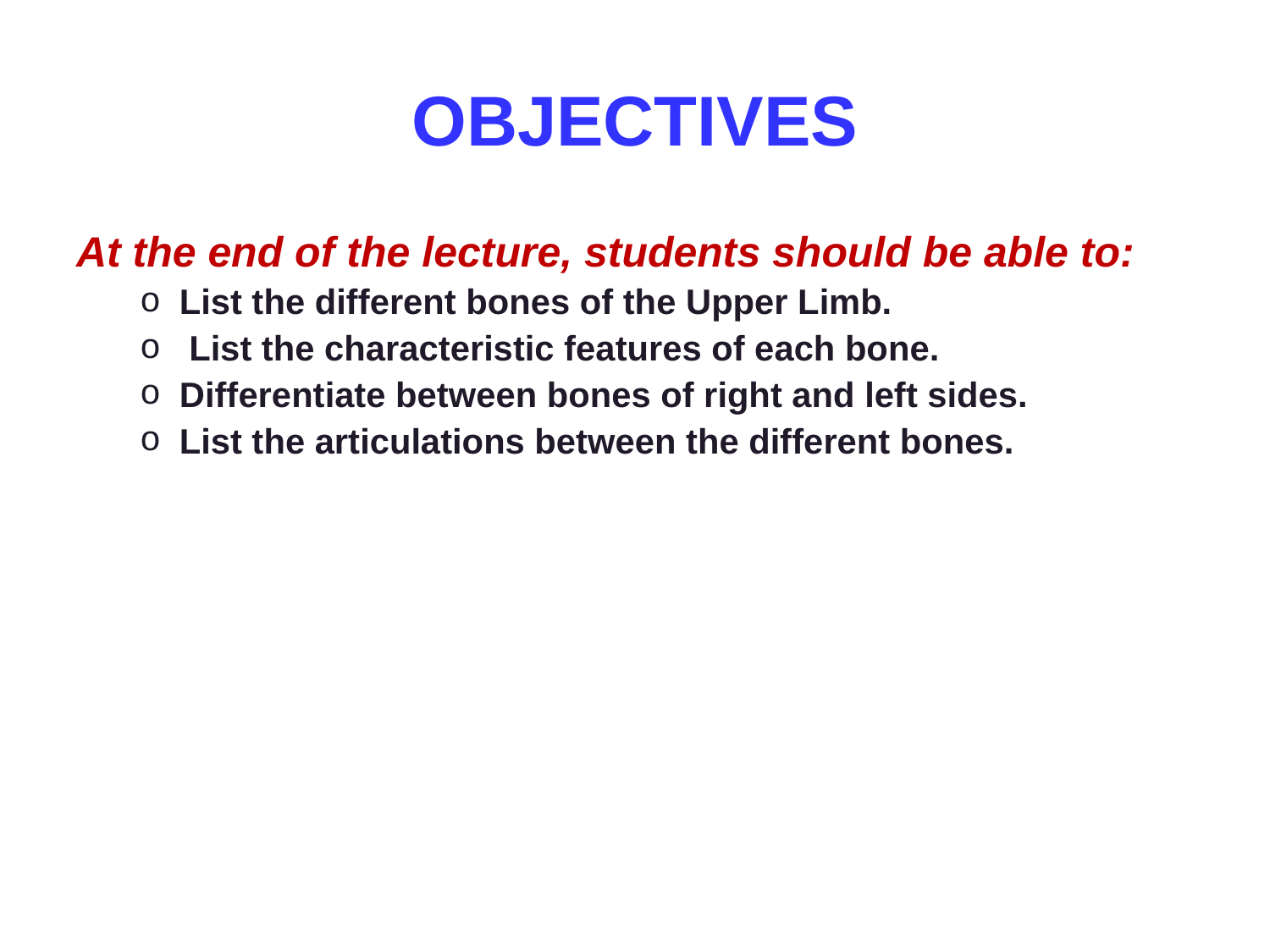

# OBJECTIVES
At the end of the lecture, students should be able to:
List the different bones of the Upper Limb.
 List the characteristic features of each bone.
Differentiate between bones of right and left sides.
List the articulations between the different bones.